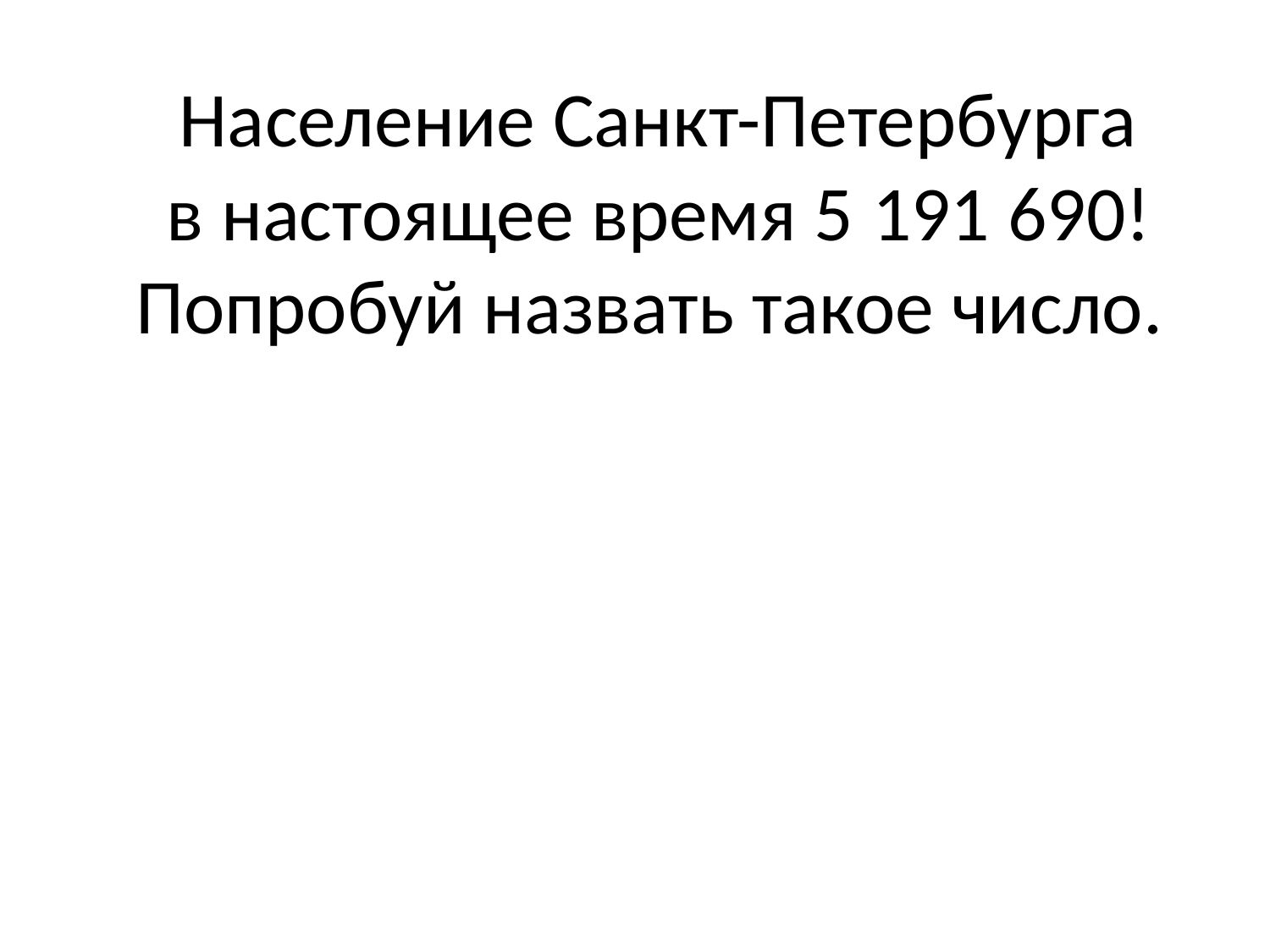

# Население Санкт-Петербурга в настоящее время 5 191 690! Попробуй назвать такое число.